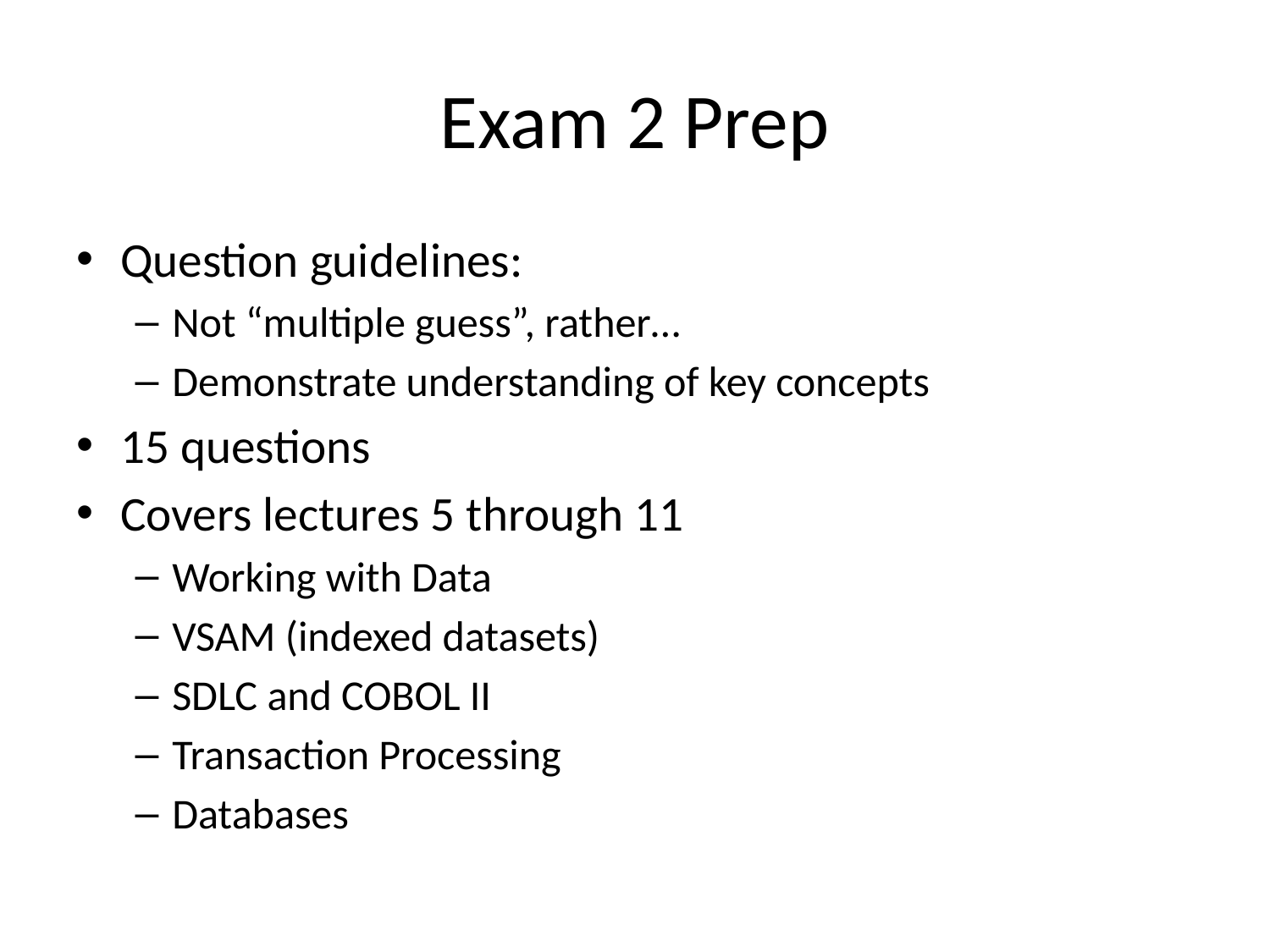

# Exam 2 Prep
Question guidelines:
Not “multiple guess”, rather…
Demonstrate understanding of key concepts
15 questions
Covers lectures 5 through 11
Working with Data
VSAM (indexed datasets)
SDLC and COBOL II
Transaction Processing
Databases